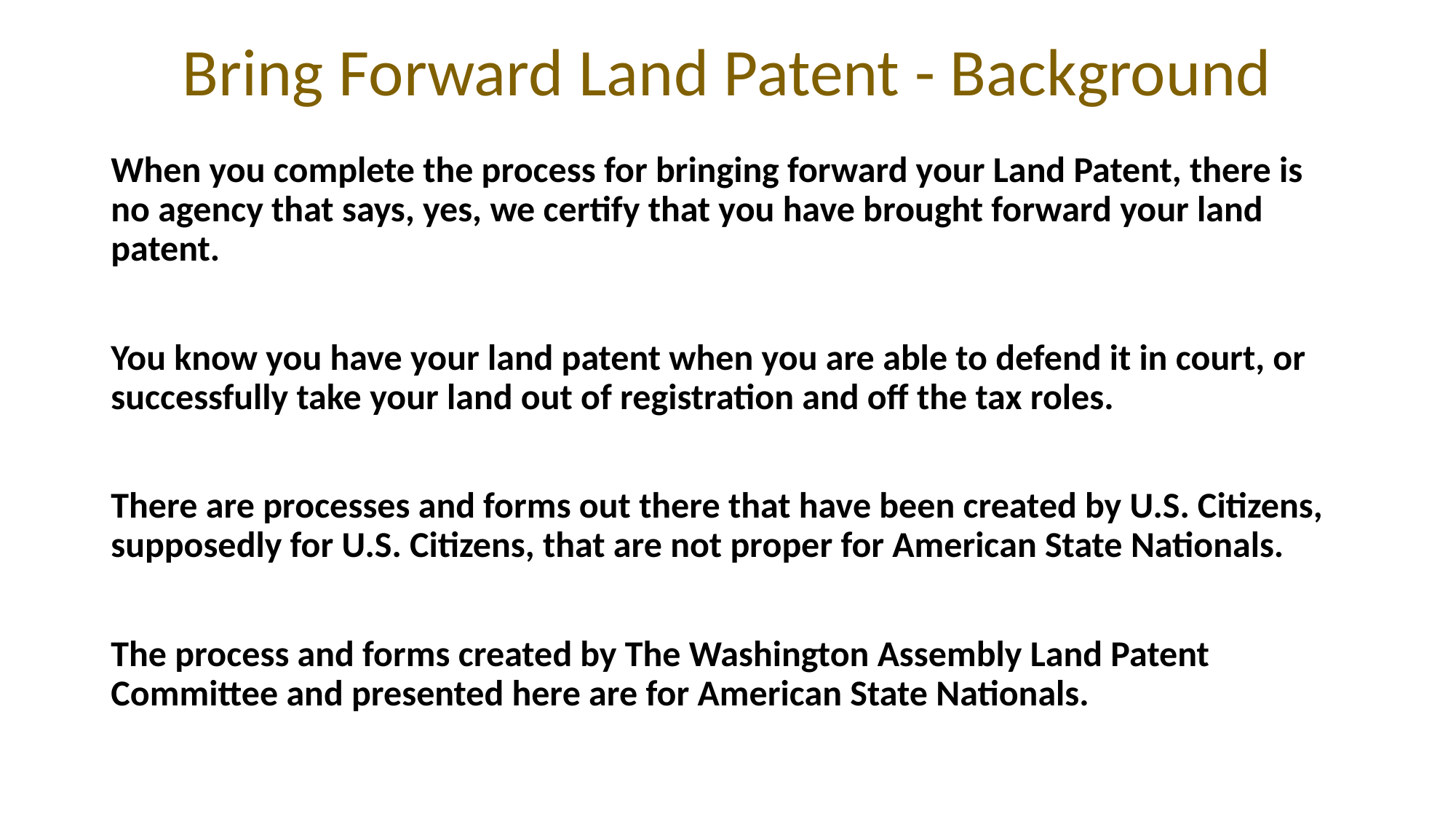

# Bring Forward Land Patent - Background
When you complete the process for bringing forward your Land Patent, there is no agency that says, yes, we certify that you have brought forward your land patent.

You know you have your land patent when you are able to defend it in court, or successfully take your land out of registration and off the tax roles.

There are processes and forms out there that have been created by U.S. Citizens, supposedly for U.S. Citizens, that are not proper for American State Nationals.

The process and forms created by The Washington Assembly Land Patent Committee and presented here are for American State Nationals.